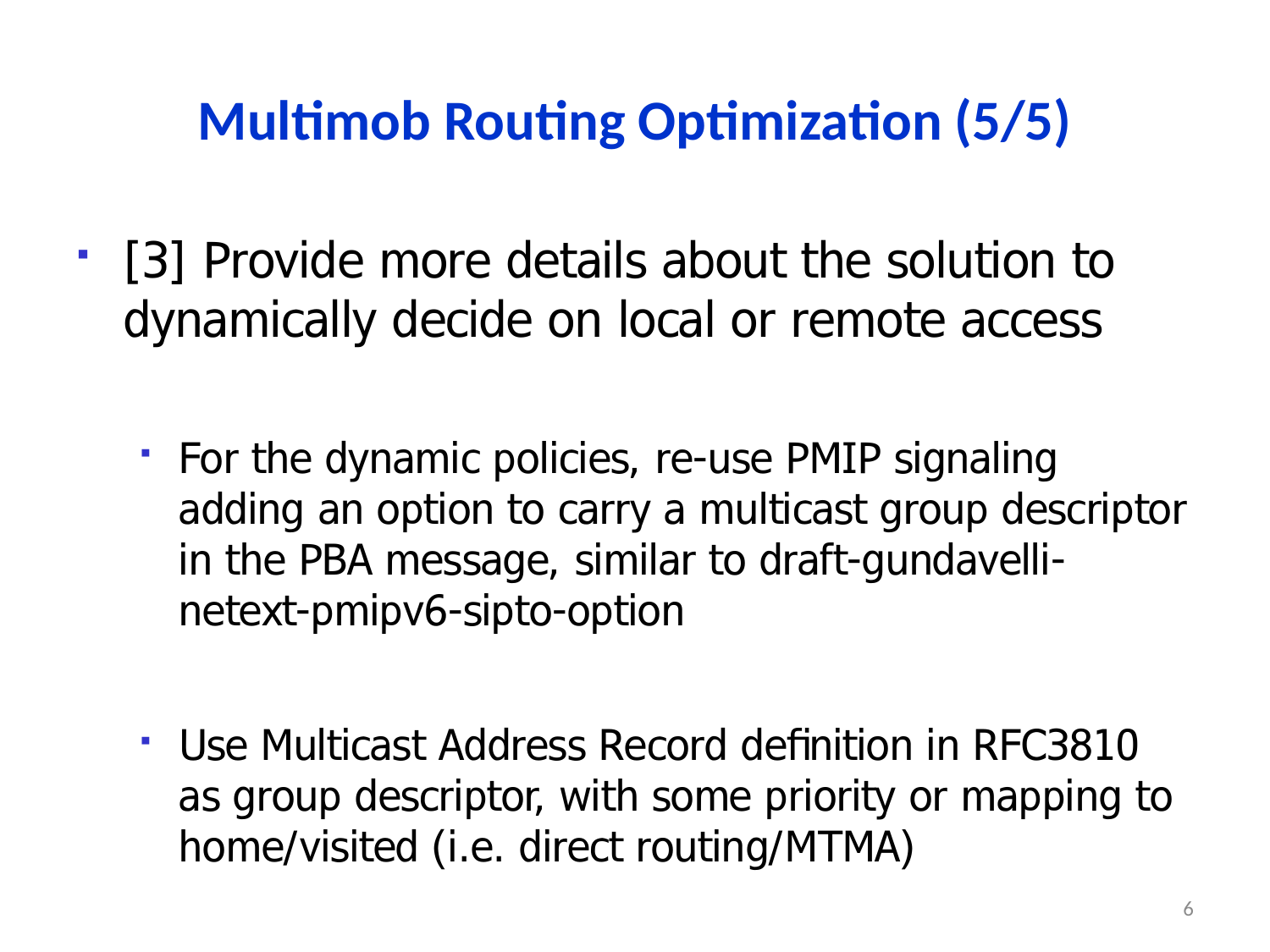

# Multimob Routing Optimization (5/5)
[3] Provide more details about the solution to dynamically decide on local or remote access

For the dynamic policies, re-use PMIP signaling adding an option to carry a multicast group descriptor in the PBA message, similar to draft-gundavelli-netext-pmipv6-sipto-option

Use Multicast Address Record definition in RFC3810 as group descriptor, with some priority or mapping to home/visited (i.e. direct routing/MTMA)

6